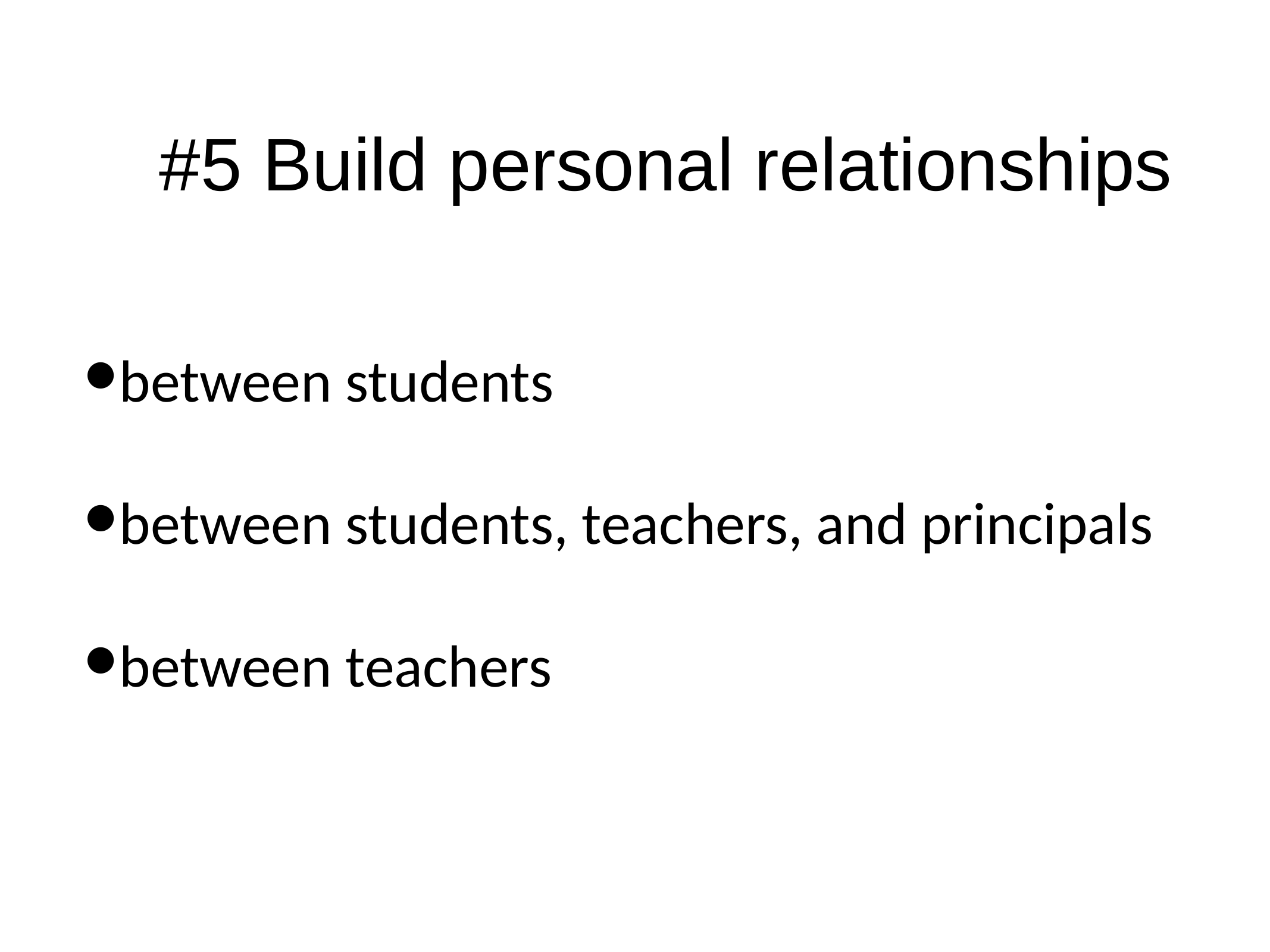

# #5 Build personal relationships
between students

between students, teachers, and principals

between teachers